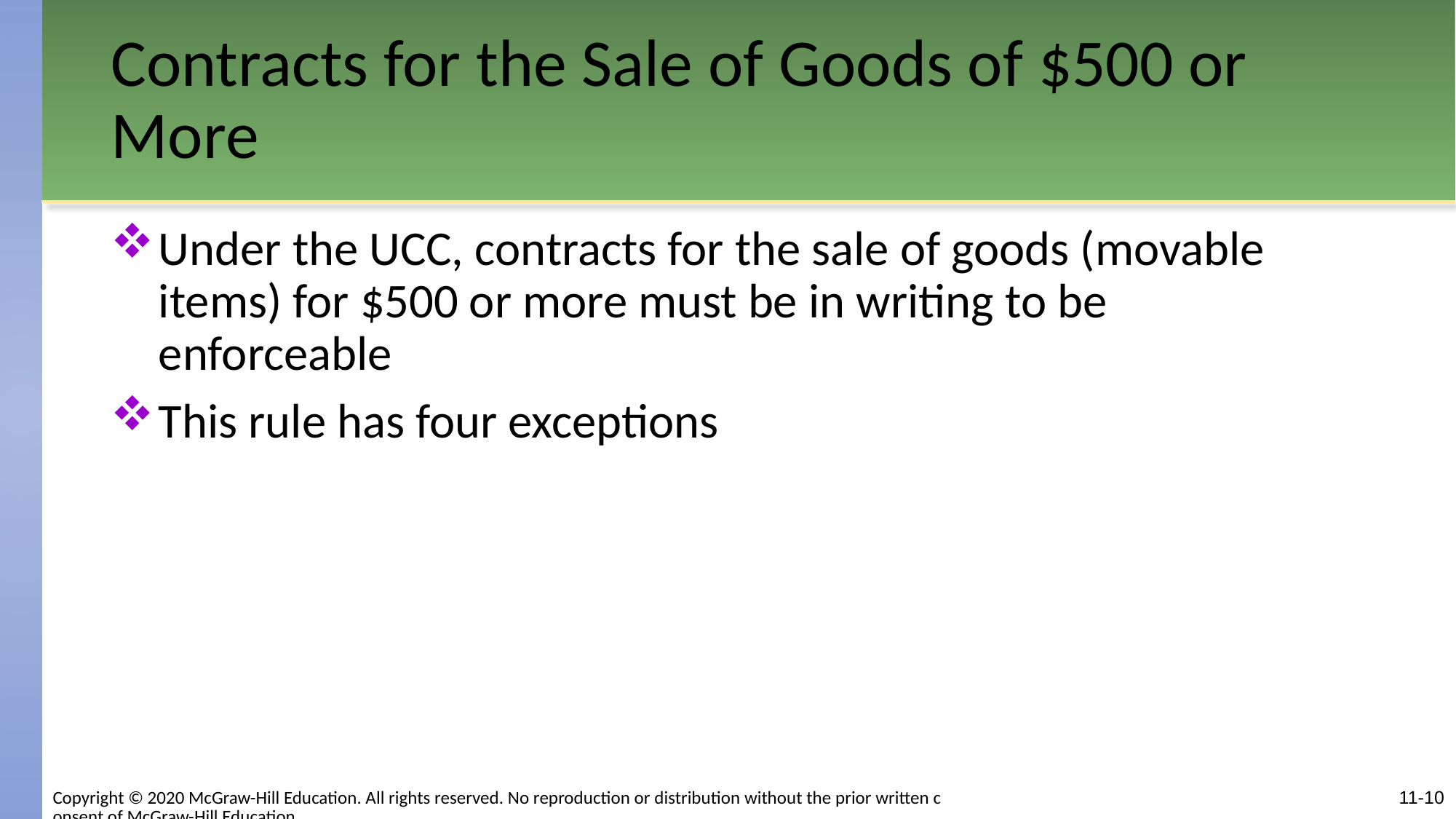

# Contracts for the Sale of Goods of $500 or More
Under the UCC, contracts for the sale of goods (movable items) for $500 or more must be in writing to be enforceable
This rule has four exceptions

Copyright © 2020 McGraw-Hill Education. All rights reserved. No reproduction or distribution without the prior written consent of McGraw-Hill Education.
11-10